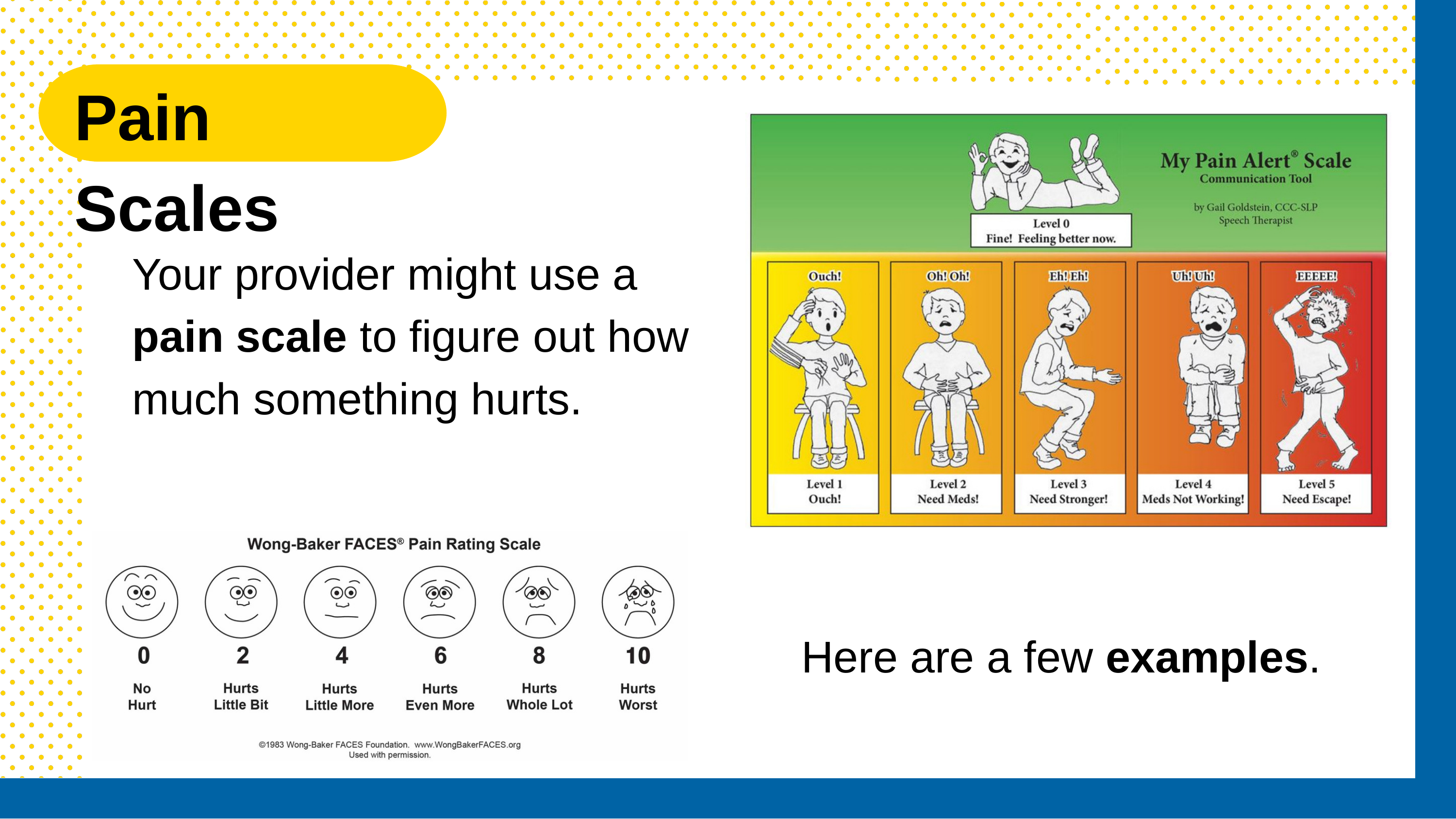

Pain Scales

Your provider might use a pain scale to figure out how much something hurts.

Here are a few examples.